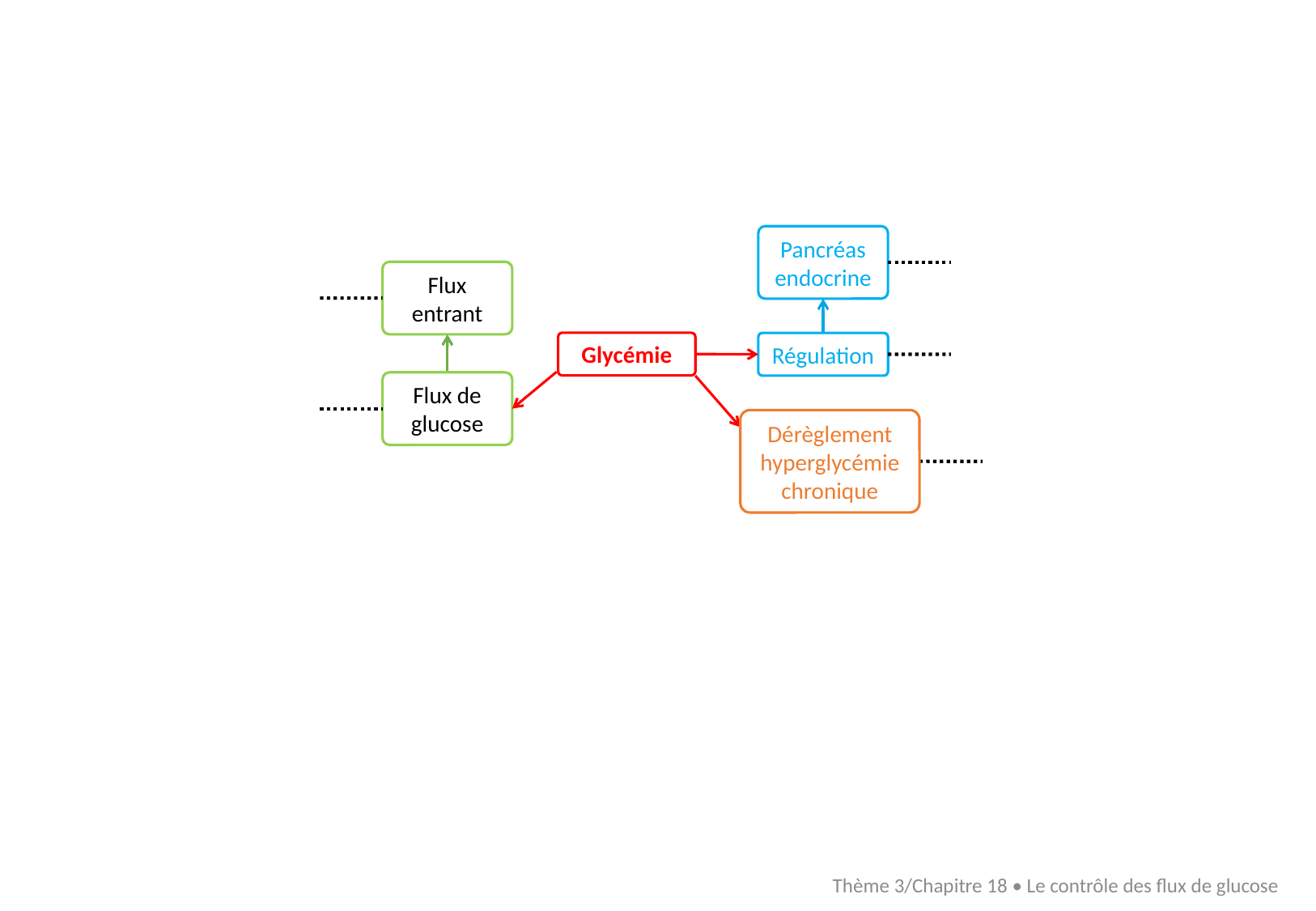

Pancréas endocrine
Flux entrant
Glycémie
Régulation
Flux de glucose
Dérèglement hyperglycémie chronique
Thème 3/Chapitre 18 • Le contrôle des flux de glucose